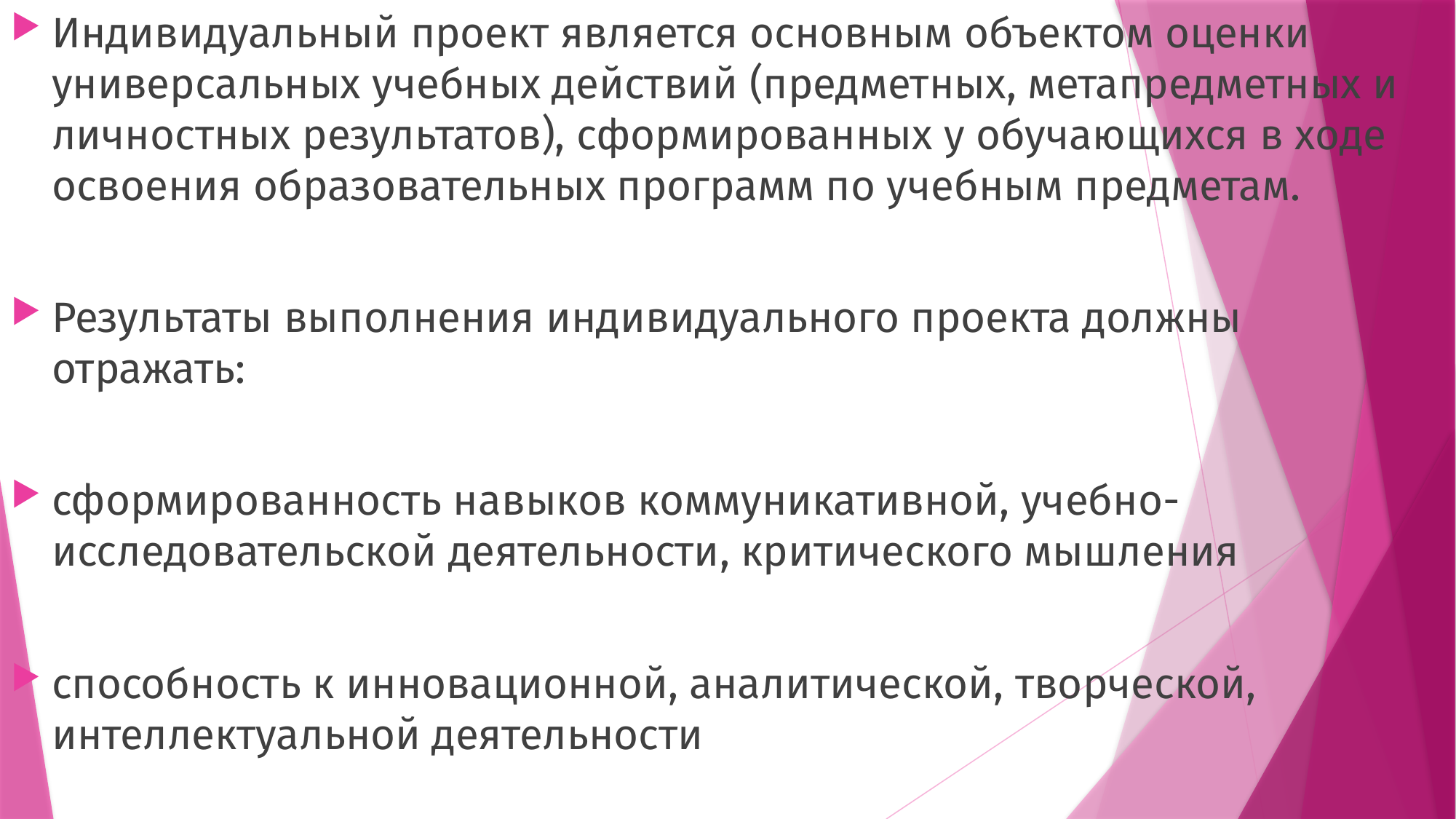

Индивидуальный проект является основным объектом оценки универсальных учебных действий (предметных, метапредметных и личностных результатов), сформированных у обучающихся в ходе освоения образовательных программ по учебным предметам.

Результаты выполнения индивидуального проекта должны отражать:

сформированность навыков коммуникативной, учебно-исследовательской деятельности, критического мышления

способность к инновационной, аналитической, творческой, интеллектуальной деятельности